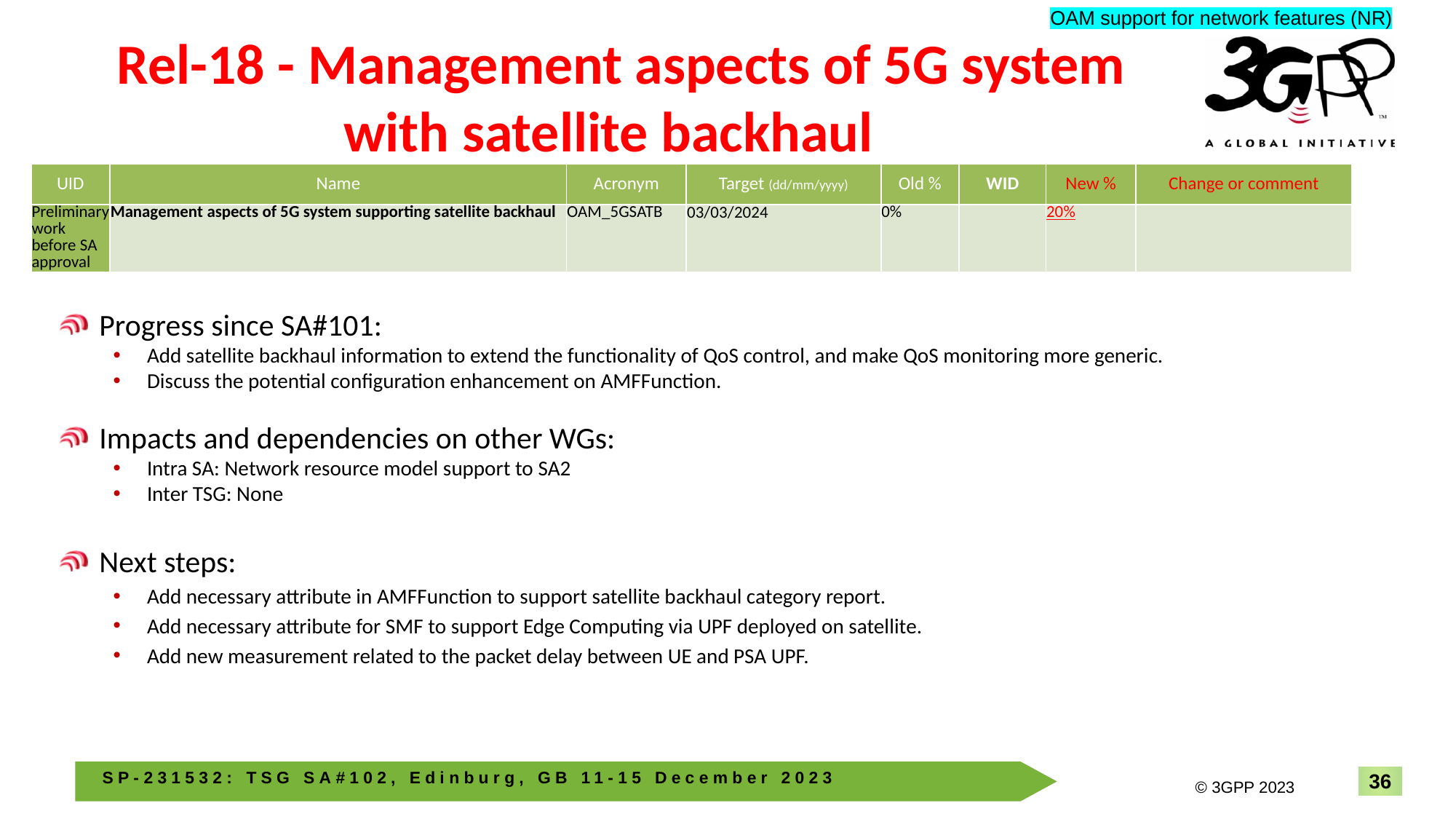

OAM support for network features (NR)
# Rel-18 - Management aspects of 5G system with satellite backhaul
| UID | Name | Acronym | Target (dd/mm/yyyy) | Old % | WID | New % | Change or comment |
| --- | --- | --- | --- | --- | --- | --- | --- |
| Preliminary work before SA approval | Management aspects of 5G system supporting satellite backhaul | OAM\_5GSATB | 03/03/2024 | 0% |  | 20% |  |
Progress since SA#101:
Add satellite backhaul information to extend the functionality of QoS control, and make QoS monitoring more generic.
Discuss the potential configuration enhancement on AMFFunction.

Impacts and dependencies on other WGs:
Intra SA: Network resource model support to SA2
Inter TSG: None

Next steps:
Add necessary attribute in AMFFunction to support satellite backhaul category report.
Add necessary attribute for SMF to support Edge Computing via UPF deployed on satellite.
Add new measurement related to the packet delay between UE and PSA UPF.